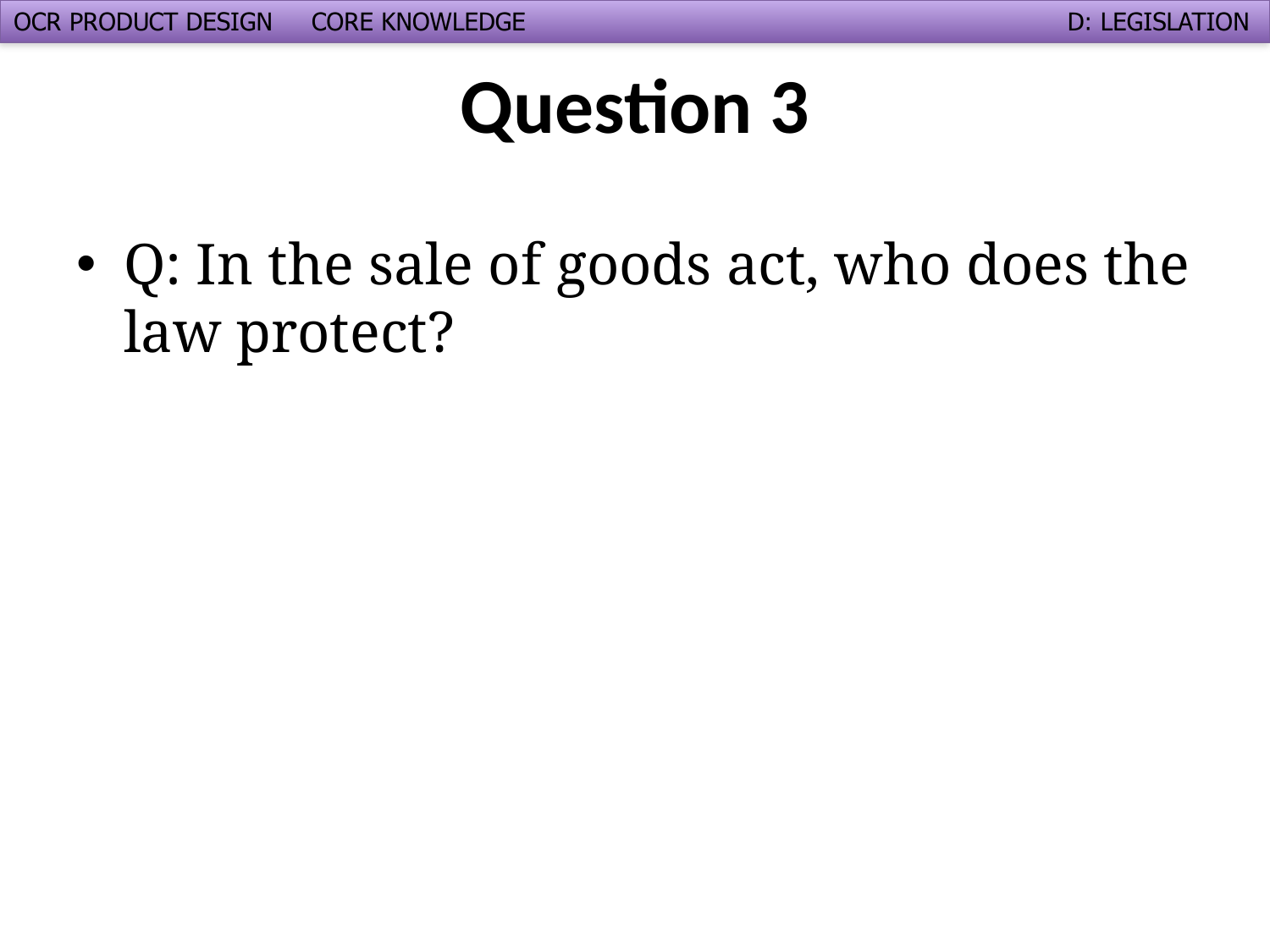

# Question 3
Q: In the sale of goods act, who does the law protect?